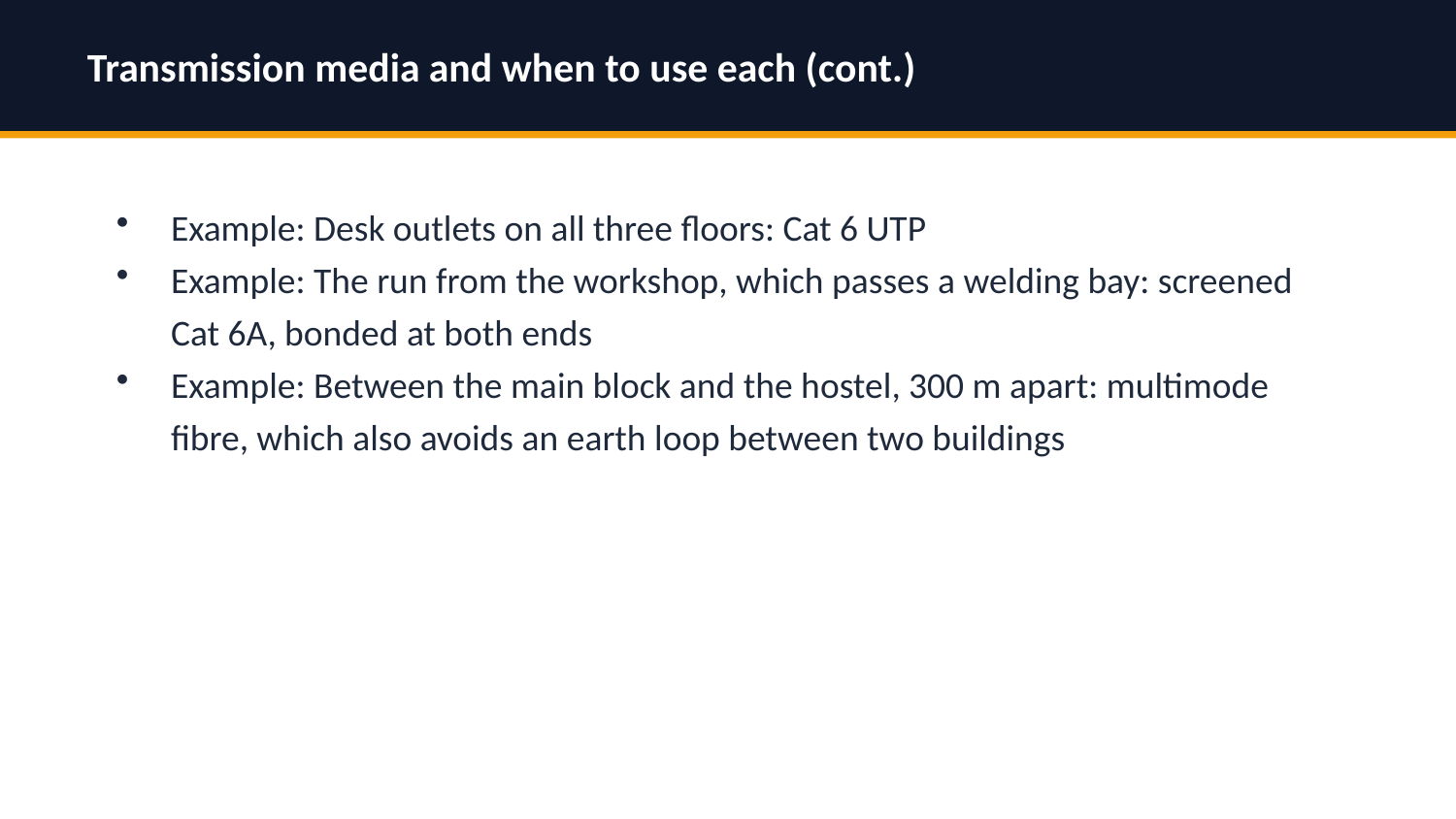

Transmission media and when to use each (cont.)

Example: Desk outlets on all three floors: Cat 6 UTP
Example: The run from the workshop, which passes a welding bay: screened Cat 6A, bonded at both ends
Example: Between the main block and the hostel, 300 m apart: multimode fibre, which also avoids an earth loop between two buildings